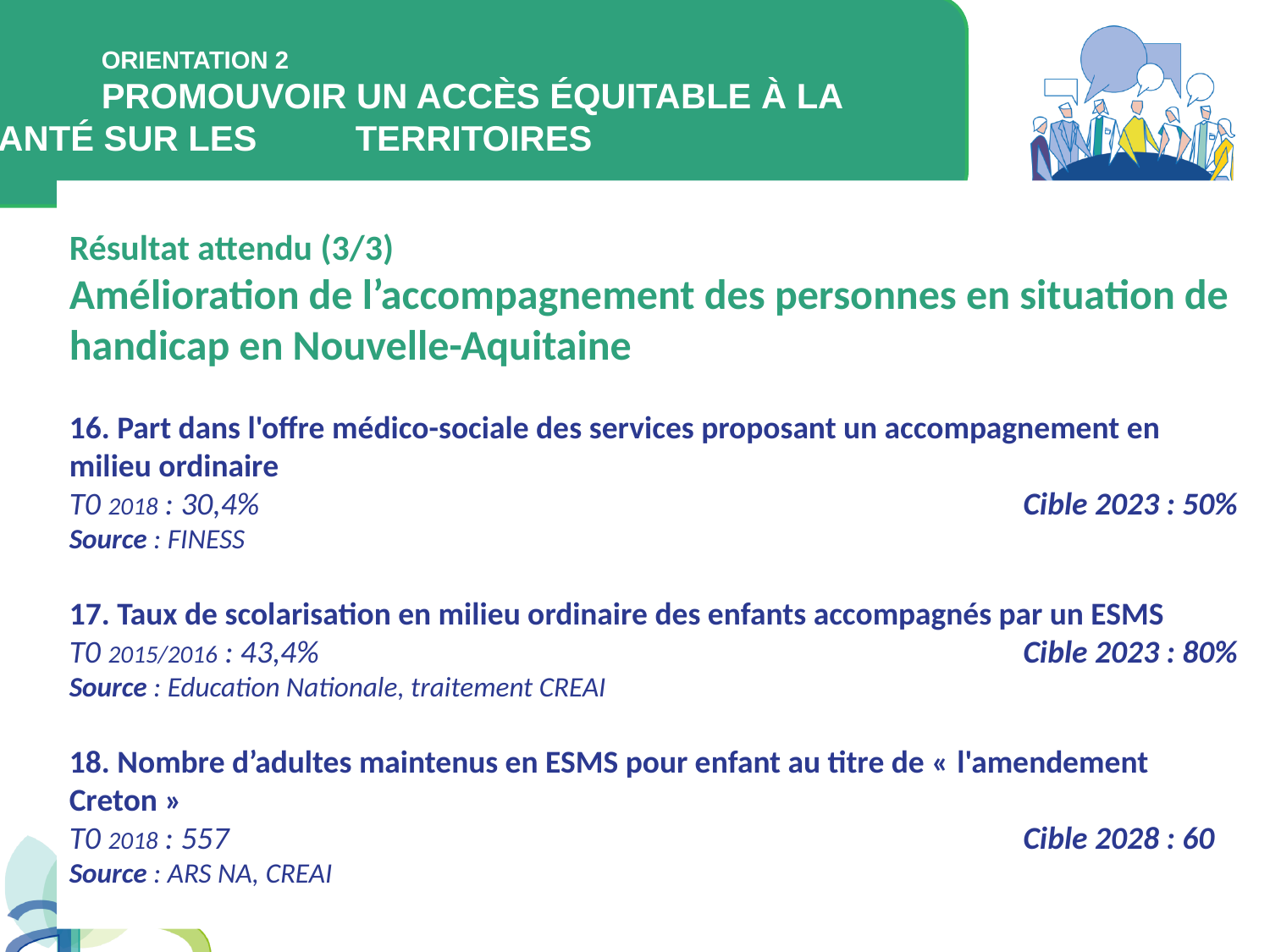

ORIENTATION 2
	Promouvoir un accès équitable à la santé sur les 	territoires

Résultat attendu (3/3)
Amélioration de l’accompagnement des personnes en situation de handicap en Nouvelle-Aquitaine

16. Part dans l'offre médico-sociale des services proposant un accompagnement en milieu ordinaire
T0 2018 : 30,4%					          	         Cible 2023 : 50%
Source : FINESS

17. Taux de scolarisation en milieu ordinaire des enfants accompagnés par un ESMS
T0 2015/2016 : 43,4%					          	         Cible 2023 : 80%
Source : Education Nationale, traitement CREAI

18. Nombre d’adultes maintenus en ESMS pour enfant au titre de « l'amendement Creton »
T0 2018 : 557					          	         Cible 2028 : 60
Source : ARS NA, CREAI